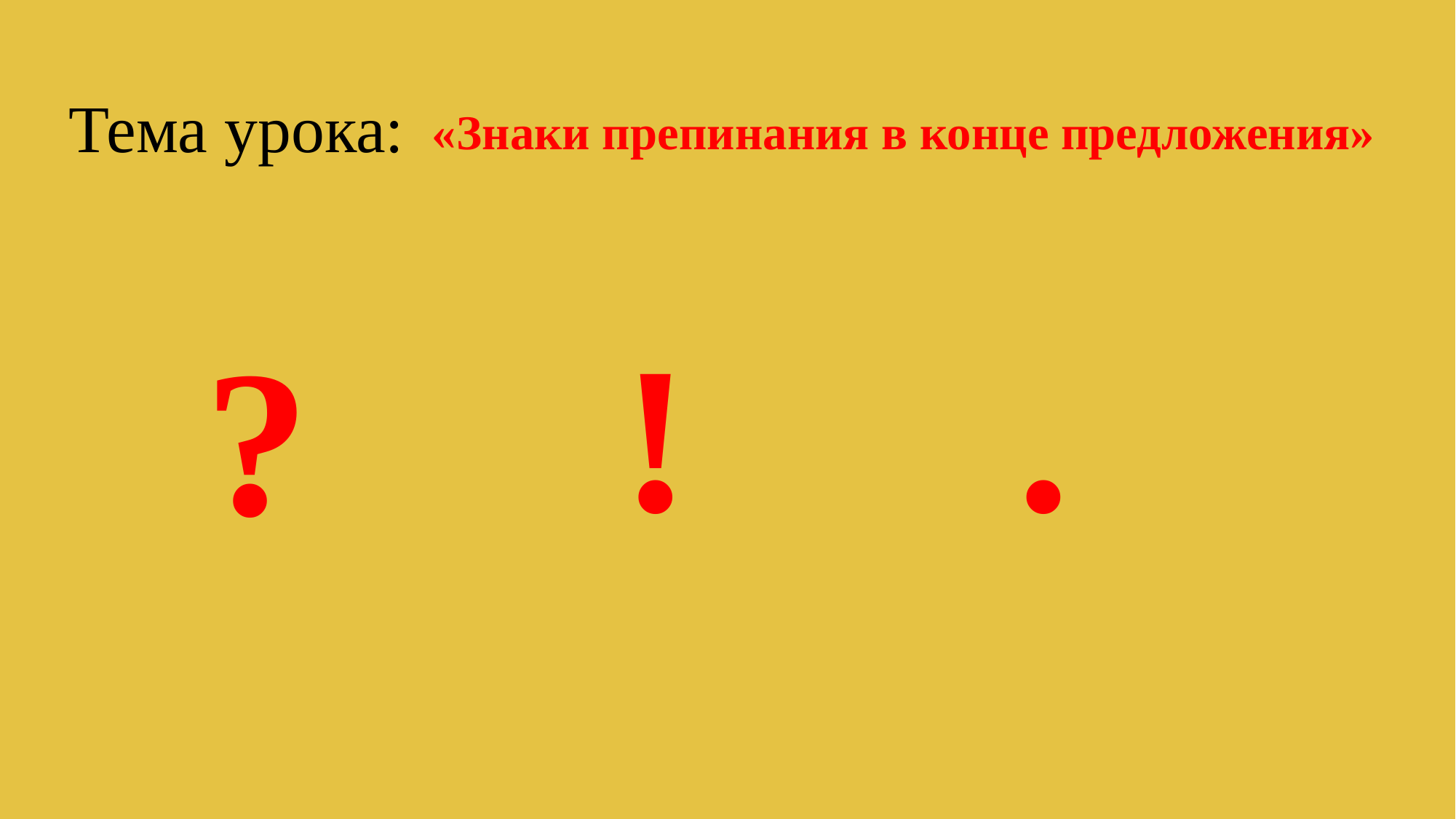

# Тема урока:
«Знаки препинания в конце предложения»
!
.
?